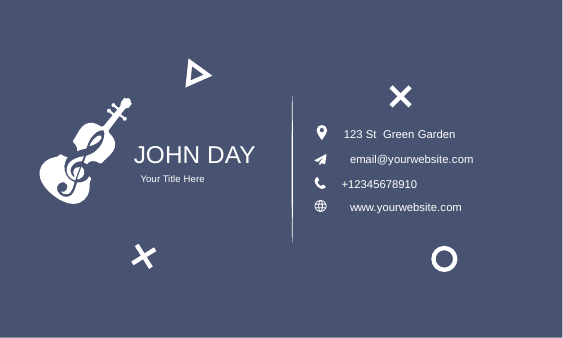

123 St  Green Garden

JOHN DAY

email@yourwebsite.com

Your Title Here

+12345678910

www.yourwebsite.com